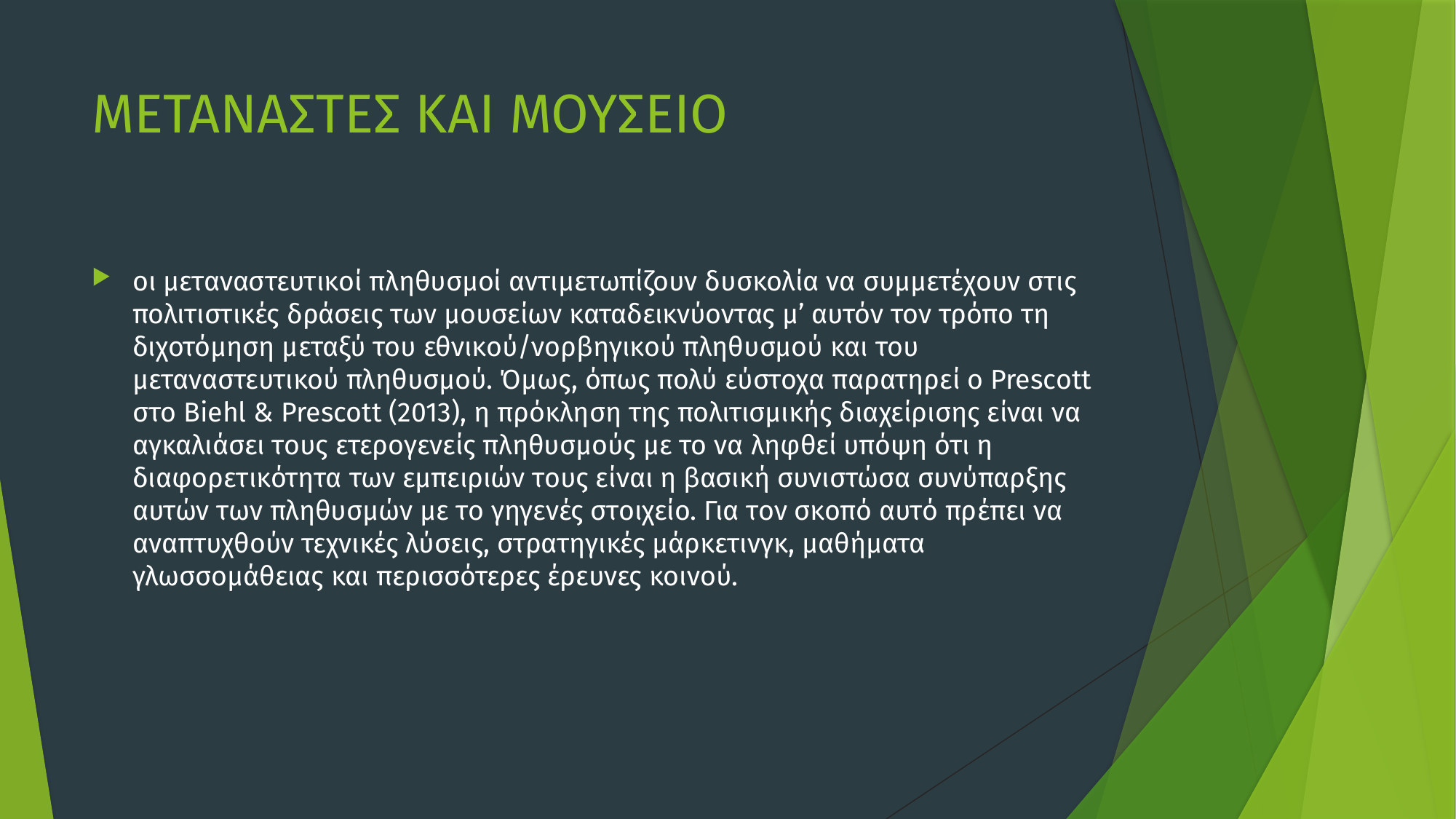

# ΜΕΤΑΝΑΣΤΕΣ ΚΑΙ ΜΟΥΣΕΙΟ
οι μεταναστευτικοί πληθυσμοί αντιμετωπίζουν δυσκολία να συμμετέχουν στις πολιτιστικές δράσεις των μουσείων καταδεικνύοντας μ’ αυτόν τον τρόπο τη διχοτόμηση μεταξύ του εθνικού/νορβηγικού πληθυσμού και του μεταναστευτικού πληθυσμού. Όμως, όπως πολύ εύστοχα παρατηρεί ο Prescott στο Biehl & Prescott (2013), η πρόκληση της πολιτισμικής διαχείρισης είναι να αγκαλιάσει τους ετερογενείς πληθυσμούς με το να ληφθεί υπόψη ότι η διαφορετικότητα των εμπειριών τους είναι η βασική συνιστώσα συνύπαρξης αυτών των πληθυσμών με το γηγενές στοιχείο. Για τον σκοπό αυτό πρέπει να αναπτυχθούν τεχνικές λύσεις, στρατηγικές μάρκετινγκ, μαθήματα γλωσσομάθειας και περισσότερες έρευνες κοινού.